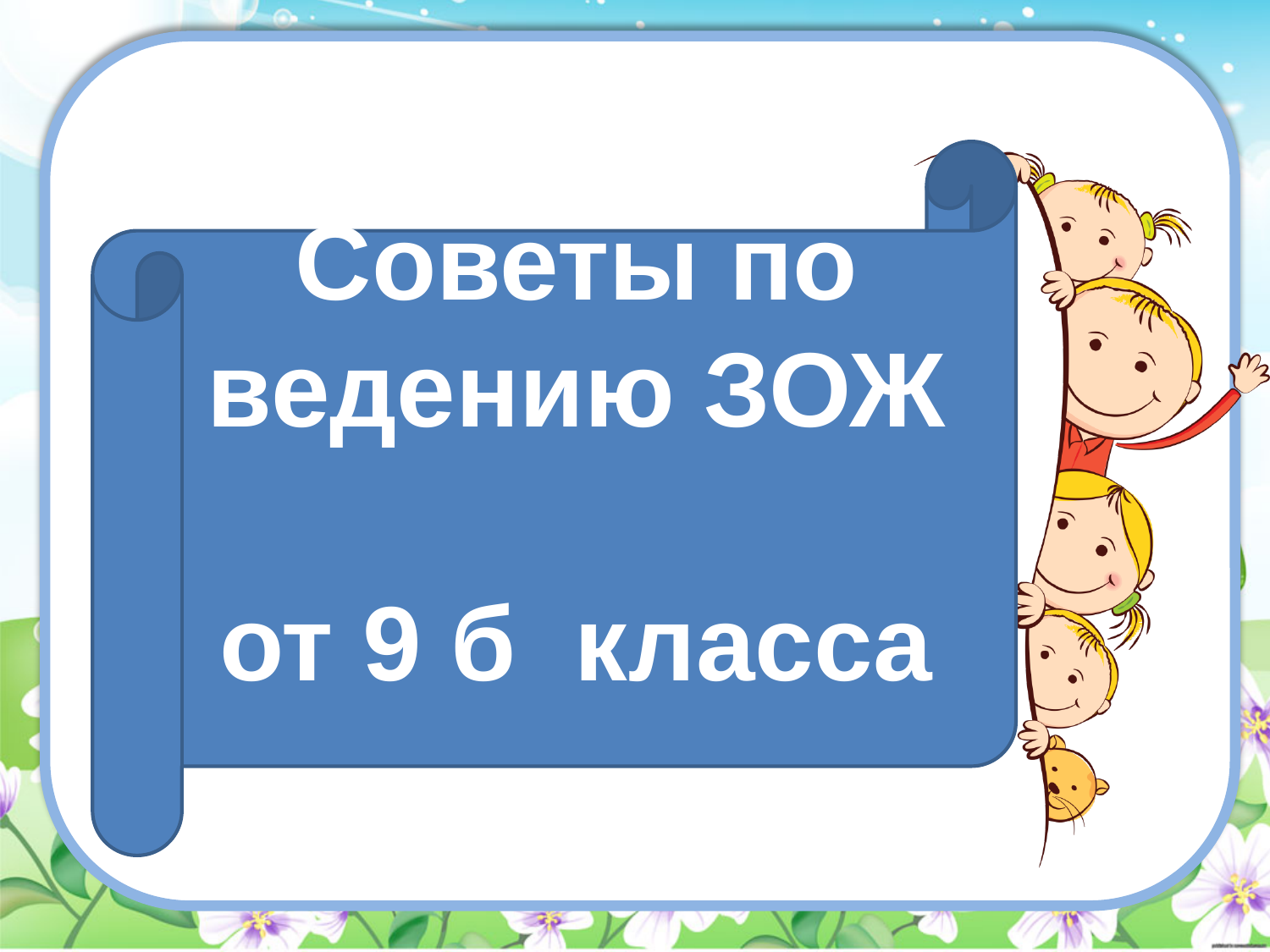

#
Советы по ведению ЗОЖ
от 9 б  класса